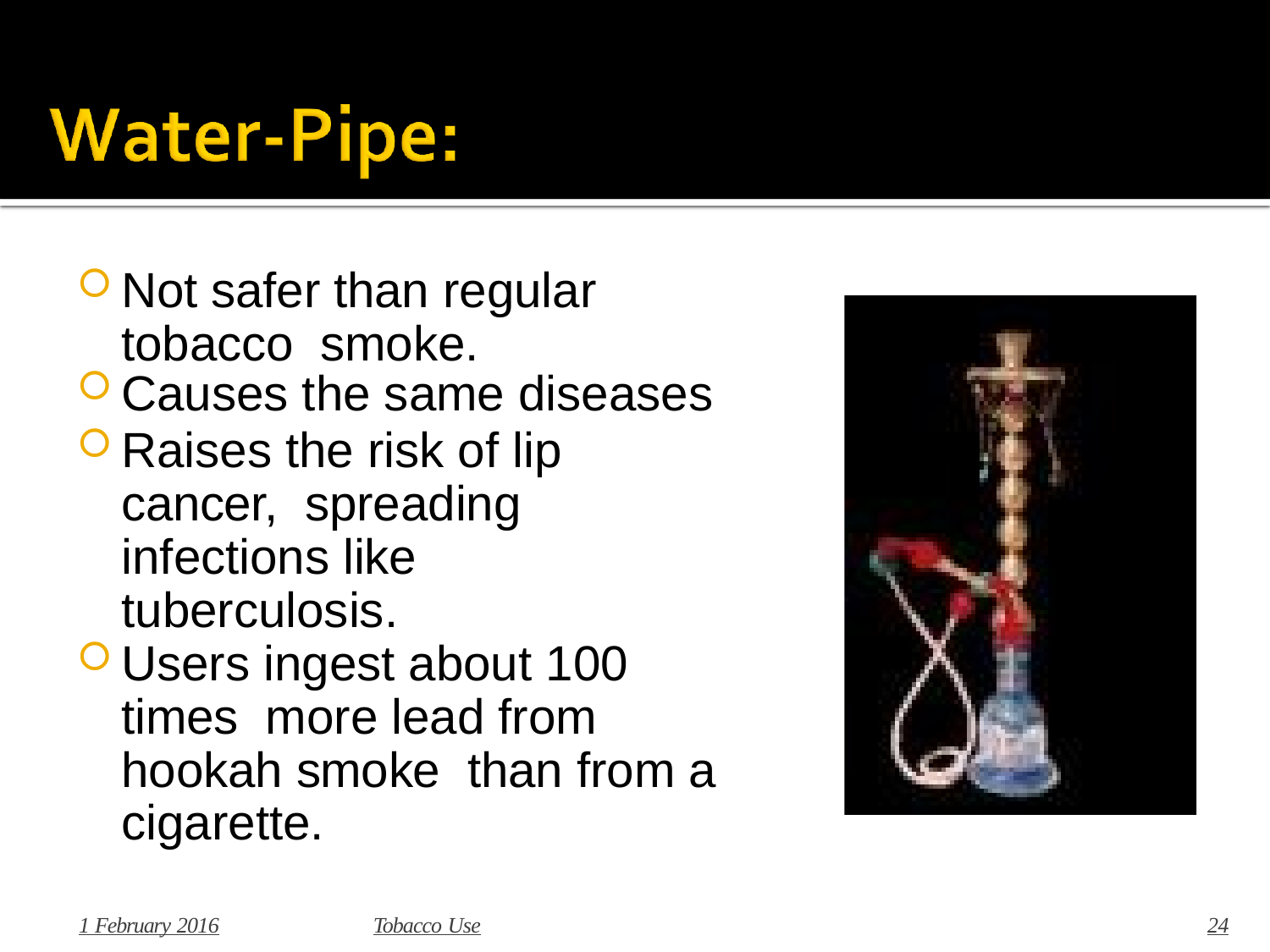

# Not safer than regular tobacco  smoke.

Causes the same diseases
Raises the risk of lip cancer,  spreading infections like  tuberculosis.
Users ingest about 100 times  more lead from hookah smoke  than from a cigarette.
1 February 2016
Tobacco Use
24